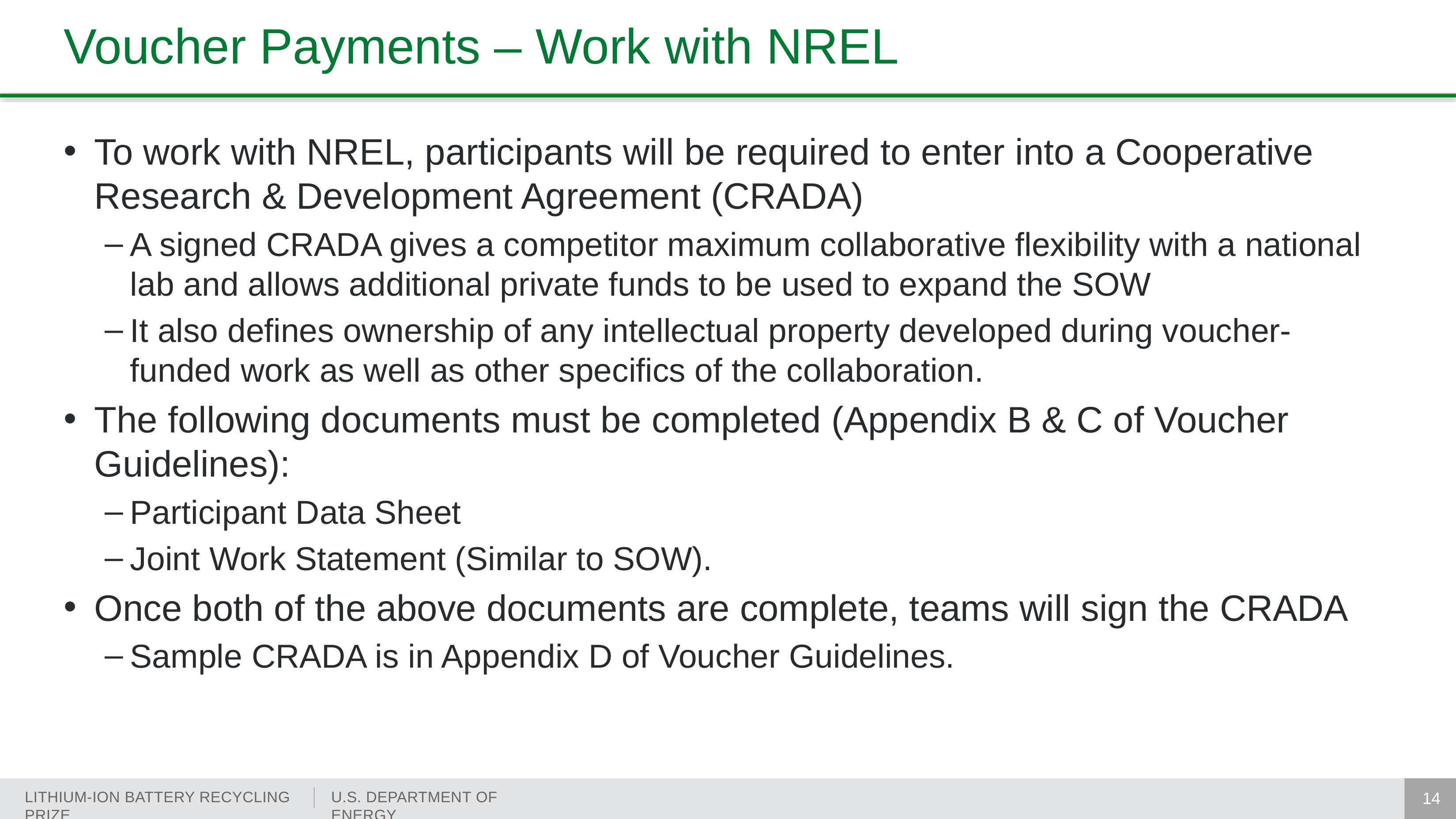

# Voucher Payments – Work with NREL
To work with NREL, participants will be required to enter into a Cooperative Research & Development Agreement (CRADA)
A signed CRADA gives a competitor maximum collaborative flexibility with a national lab and allows additional private funds to be used to expand the SOW
It also defines ownership of any intellectual property developed during voucher-funded work as well as other specifics of the collaboration.
The following documents must be completed (Appendix B & C of Voucher Guidelines):
Participant Data Sheet
Joint Work Statement (Similar to SOW).
Once both of the above documents are complete, teams will sign the CRADA
Sample CRADA is in Appendix D of Voucher Guidelines.
14